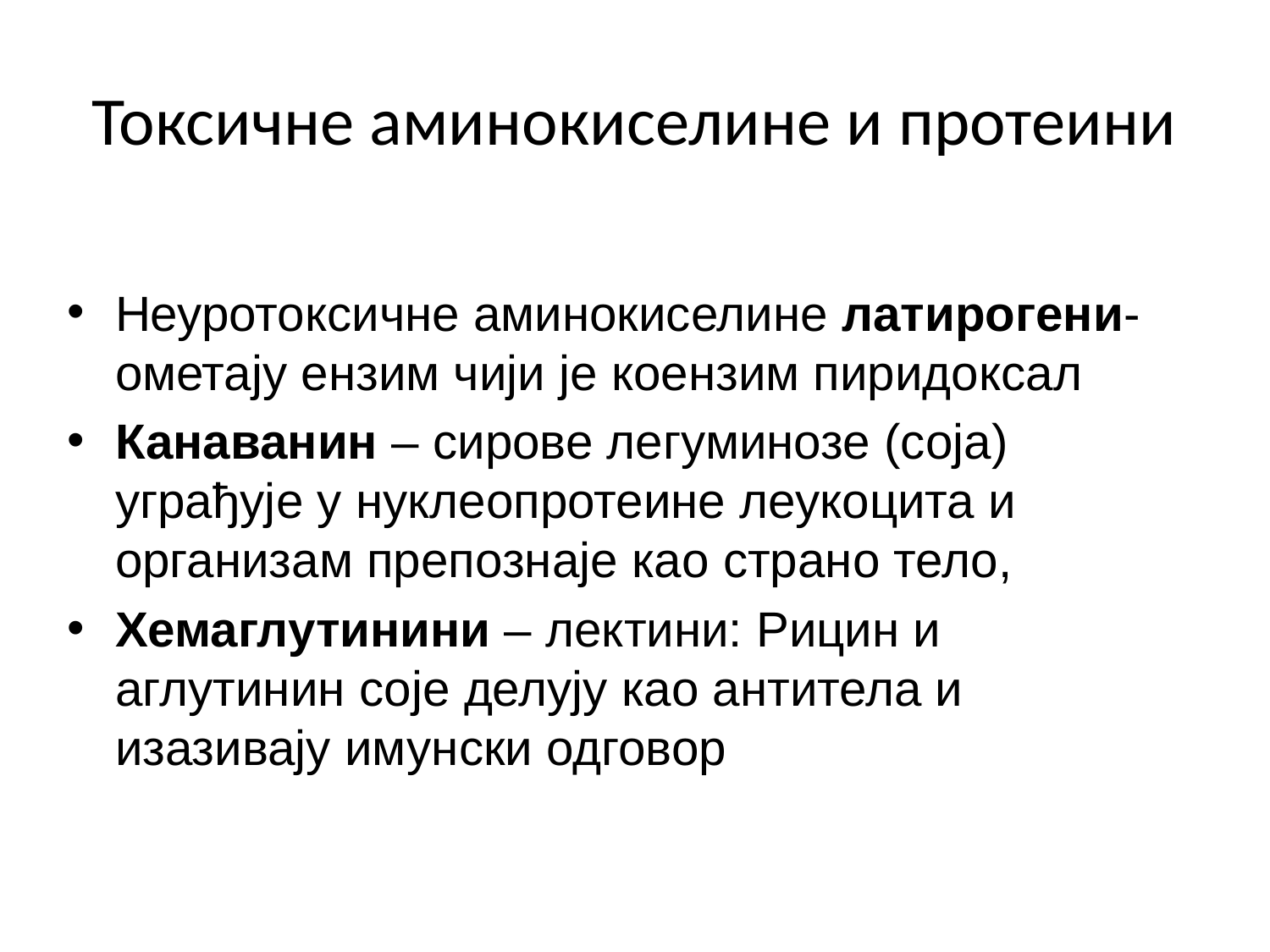

# Токсичне аминокиселине и протеини

Неуротоксичне аминокиселине латирогени-ометају ензим чији је коензим пиридоксал
Канаванин – сирове легуминозе (соја) уграђује у нуклеопротеине леукоцита и организам препознаје као страно тело,
Хемаглутинини – лектини: Рицин и аглутинин соје делују као антитела и изазивају имунски одговор